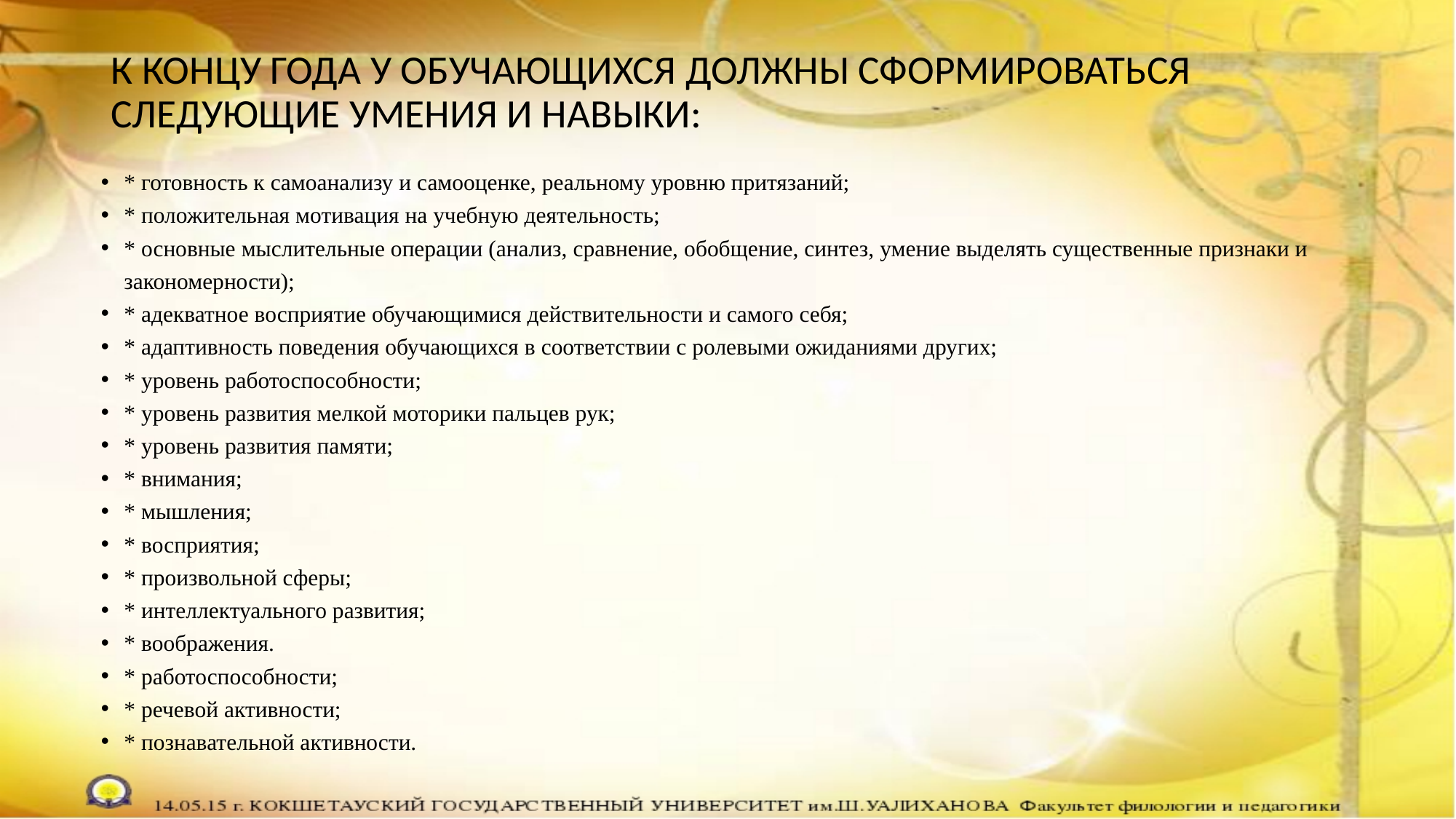

# К КОНЦУ ГОДА У ОБУЧАЮЩИХСЯ ДОЛЖНЫ СФОРМИРОВАТЬСЯ СЛЕДУЮЩИЕ УМЕНИЯ И НАВЫКИ:
* готовность к самоанализу и самооценке, реальному уровню притязаний;
* положительная мотивация на учебную деятельность;
* основные мыслительные операции (анализ, сравнение, обобщение, синтез, умение выделять существенные признаки и закономерности);
* адекватное восприятие обучающимися действительности и самого себя;
* адаптивность поведения обучающихся в соответствии с ролевыми ожиданиями других;
* уровень работоспособности;
* уровень развития мелкой моторики пальцев рук;
* уровень развития памяти;
* внимания;
* мышления;
* восприятия;
* произвольной сферы;
* интеллектуального развития;
* воображения.
* работоспособности;
* речевой активности;
* познавательной активности.